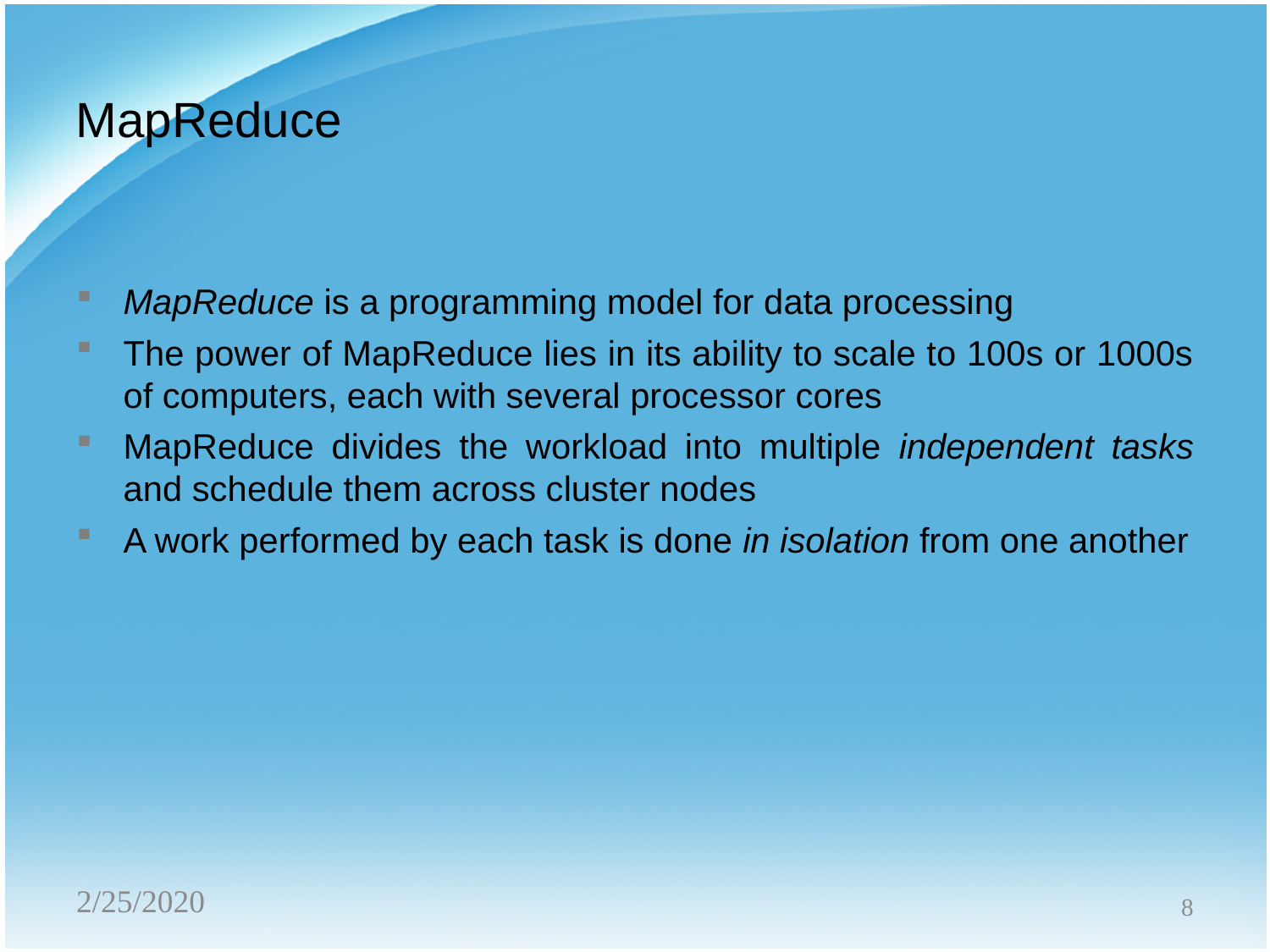

MapReduce

MapReduce is a programming model for data processing
The power of MapReduce lies in its ability to scale to 100s or 1000s of computers, each with several processor cores
MapReduce divides the workload into multiple independent tasks and schedule them across cluster nodes
A work performed by each task is done in isolation from one another

2/25/2020
8